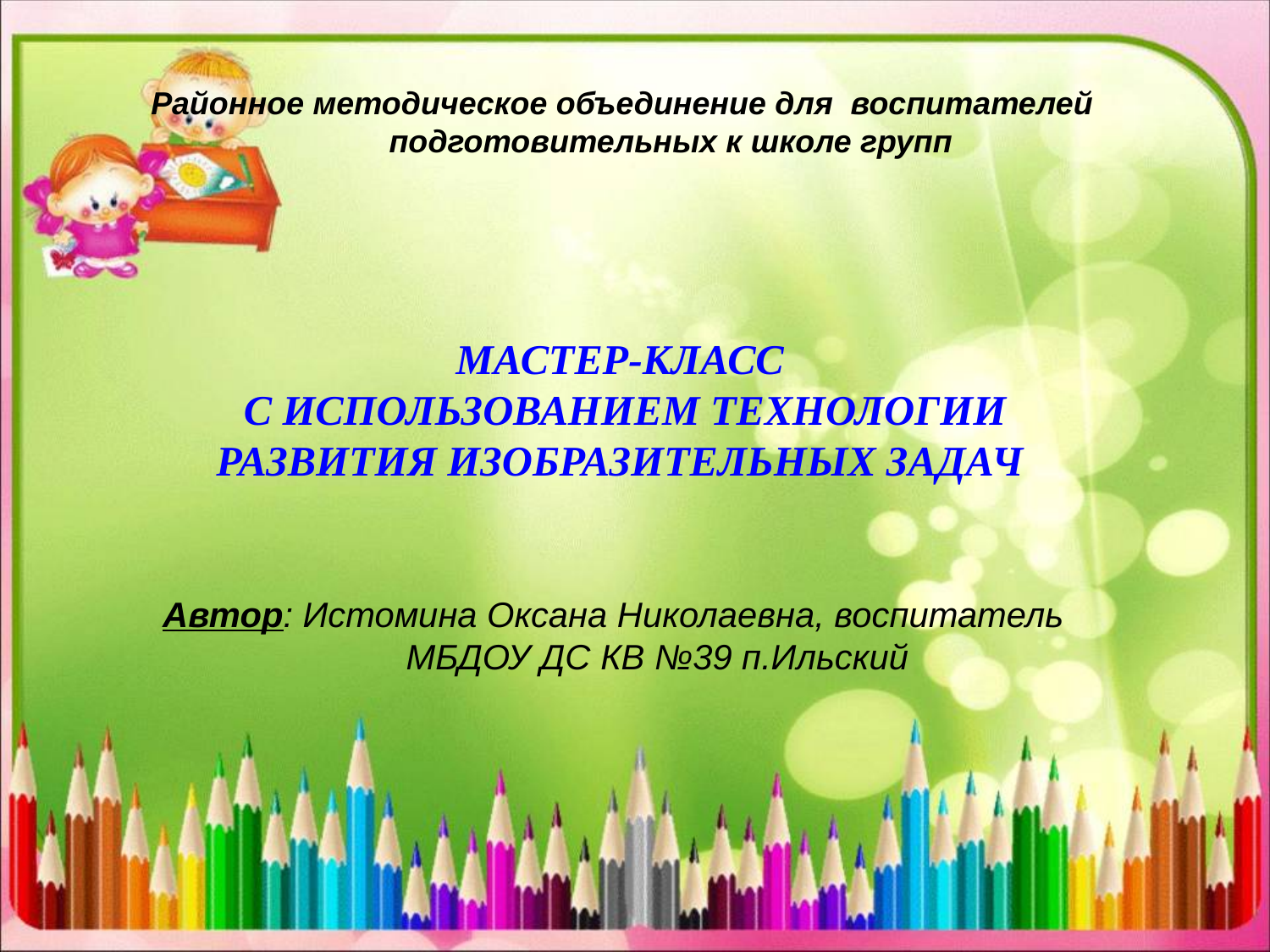

Районное методическое объединение для  воспитателей            подготовительных к школе групп

МАСТЕР-КЛАСС
 С ИСПОЛЬЗОВАНИЕМ ТЕХНОЛОГИИ РАЗВИТИЯ ИЗОБРАЗИТЕЛЬНЫХ ЗАДАЧ
Автор: Истомина Оксана Николаевна, воспитатель
                         МБДОУ ДС КВ №39 п.Ильский